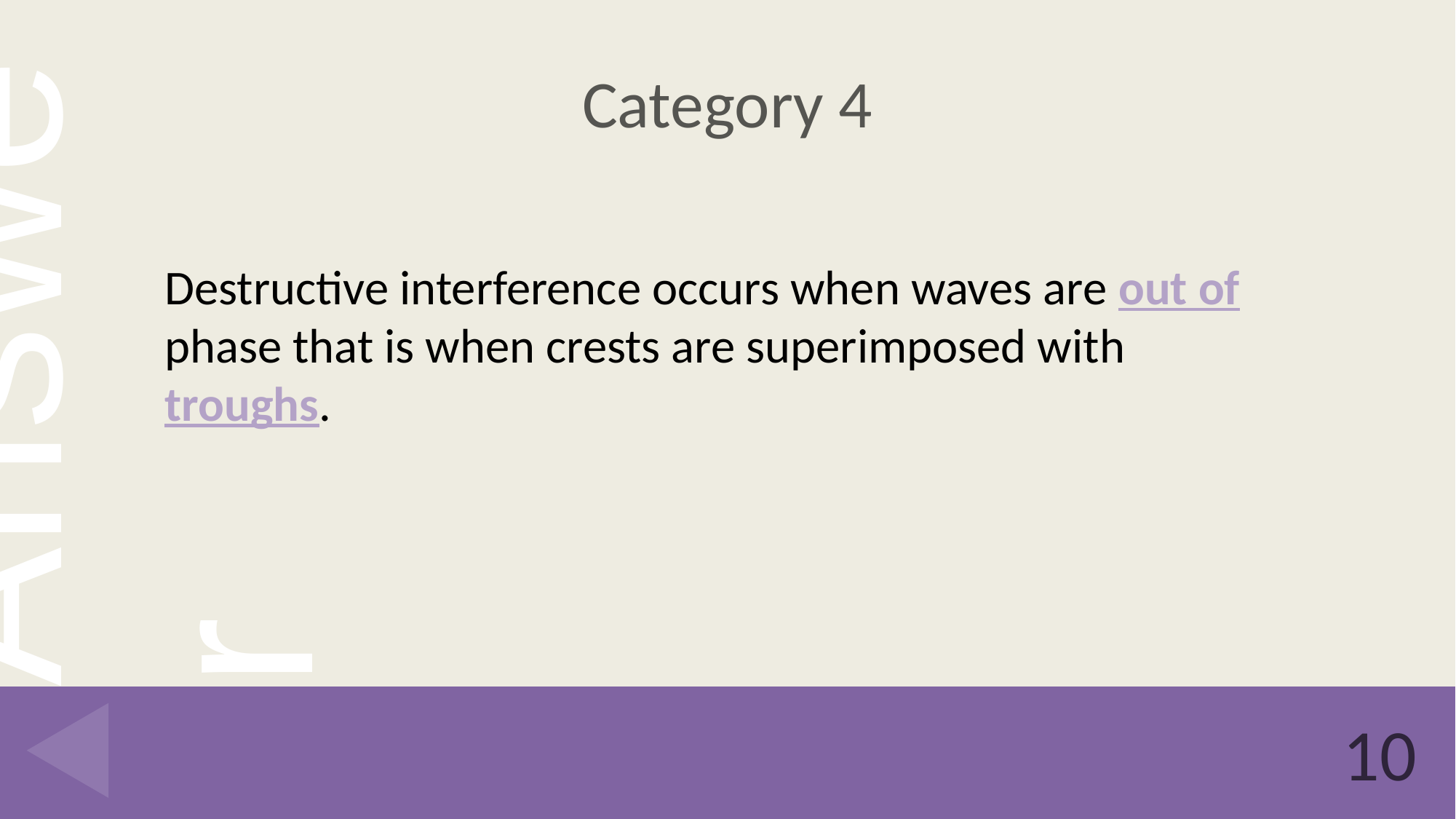

# Category 4
Destructive interference occurs when waves are out of phase that is when crests are superimposed with troughs.
10